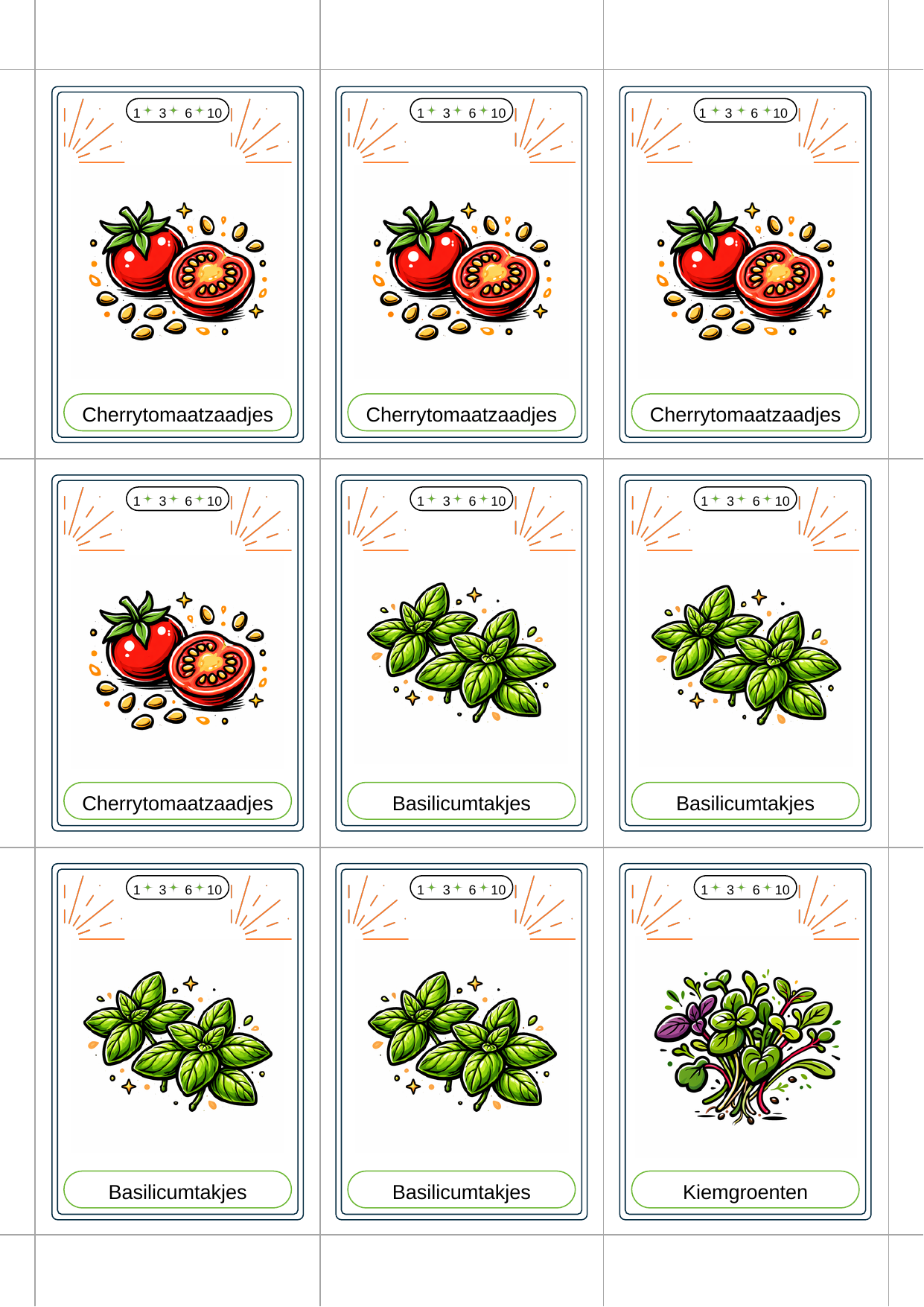

1     3     6    10

1     3     6    10

1     3     6    10

Cherrytomaatzaadjes
Cherrytomaatzaadjes
Cherrytomaatzaadjes

1     3     6    10

1     3     6    10

1     3     6    10

Cherrytomaatzaadjes
Basilicumtakjes
Basilicumtakjes

1     3     6    10

1     3     6    10

1     3     6    10

Basilicumtakjes
Basilicumtakjes
Kiemgroenten